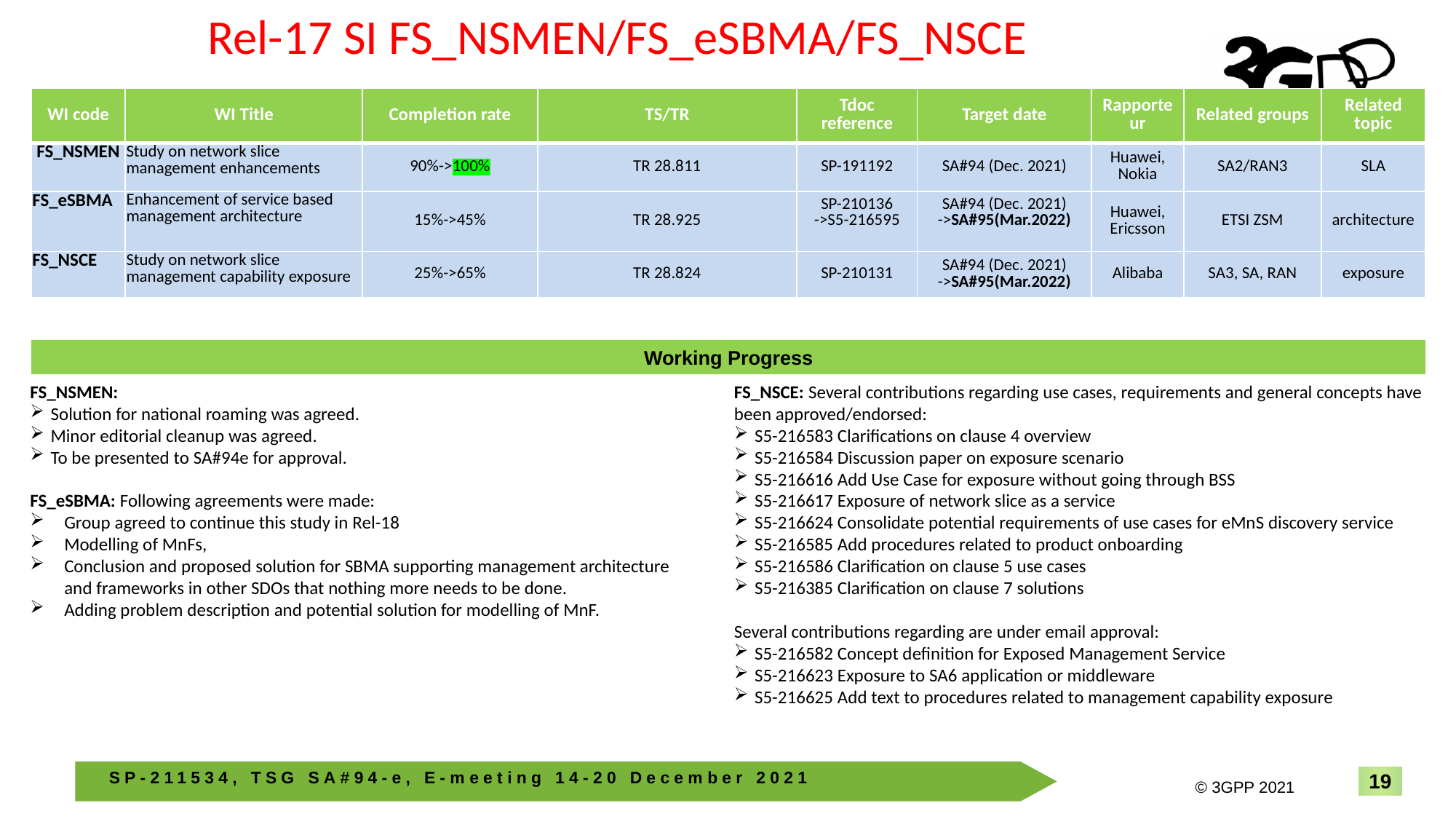

Rel-17 SI FS_NSMEN/FS_eSBMA/FS_NSCE

| WI code | WI Title | Completion rate | TS/TR | Tdoc reference | Target date | Rapporteur | Related groups | Related topic |
| --- | --- | --- | --- | --- | --- | --- | --- | --- |
| FS\_NSMEN | Study on network slice management enhancements | 90%->100% | TR 28.811 | SP-191192 | SA#94 (Dec. 2021) | Huawei, Nokia | SA2/RAN3 | SLA |
| FS\_eSBMA | Enhancement of service based management architecture | 15%->45% | TR 28.925 | SP-210136 ->S5-216595 | SA#94 (Dec. 2021) ->SA#95(Mar.2022) | Huawei, Ericsson | ETSI ZSM | architecture |
| FS\_NSCE | Study on network slice management capability exposure | 25%->65% | TR 28.824 | SP-210131 | SA#94 (Dec. 2021) ->SA#95(Mar.2022) | Alibaba | SA3, SA, RAN | exposure |
Working Progress
FS_NSMEN:
Solution for national roaming was agreed.
Minor editorial cleanup was agreed.
To be presented to SA#94e for approval.

FS_eSBMA: Following agreements were made:
Group agreed to continue this study in Rel-18
Modelling of MnFs,
Conclusion and proposed solution for SBMA supporting management architecture and frameworks in other SDOs that nothing more needs to be done.
Adding problem description and potential solution for modelling of MnF.

FS_NSCE: Several contributions regarding use cases, requirements and general concepts have been approved/endorsed:
S5-216583 Clarifications on clause 4 overview
S5-216584 Discussion paper on exposure scenario
S5-216616 Add Use Case for exposure without going through BSS
S5-216617 Exposure of network slice as a service
S5-216624 Consolidate potential requirements of use cases for eMnS discovery service
S5-216585 Add procedures related to product onboarding
S5-216586 Clarification on clause 5 use cases
S5-216385 Clarification on clause 7 solutions

Several contributions regarding are under email approval:
S5-216582 Concept definition for Exposed Management Service
S5-216623 Exposure to SA6 application or middleware
S5-216625 Add text to procedures related to management capability exposure